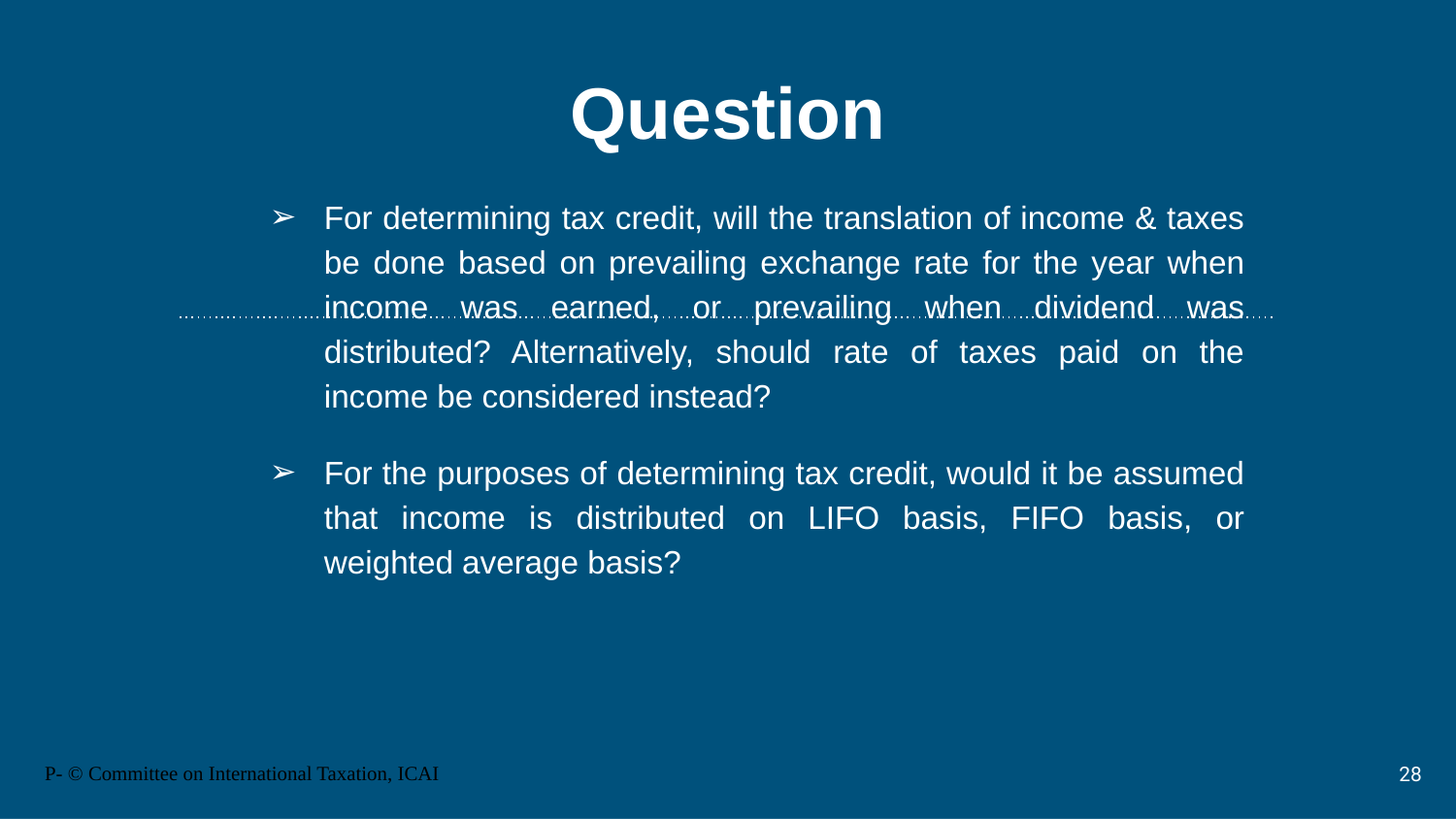

# Question
For determining tax credit, will the translation of income & taxes be done based on prevailing exchange rate for the year when income was earned, or prevailing when dividend was distributed? Alternatively, should rate of taxes paid on the income be considered instead?
For the purposes of determining tax credit, would it be assumed that income is distributed on LIFO basis, FIFO basis, or weighted average basis?

28
P- © Committee on International Taxation, ICAI